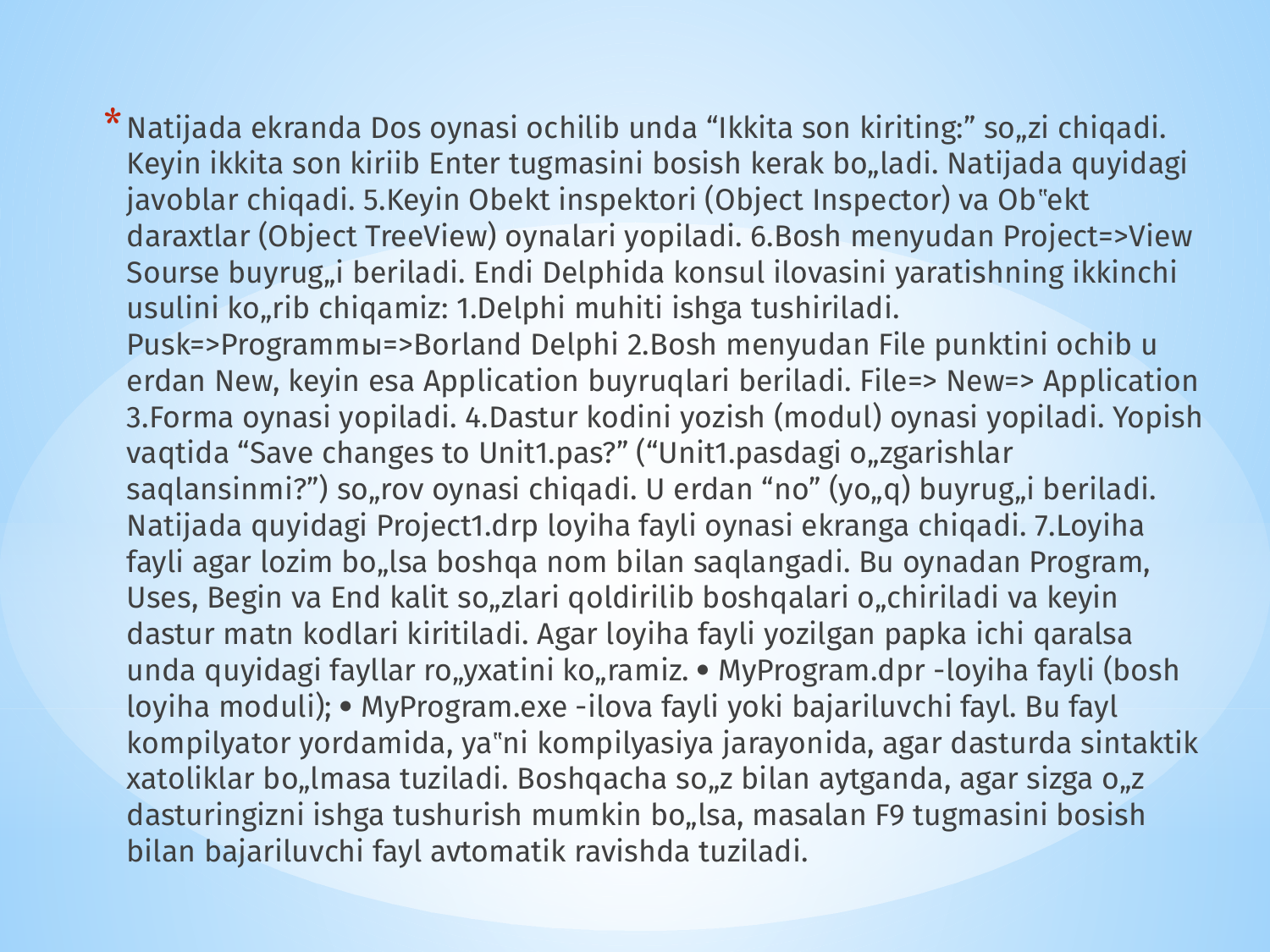

Natijada ekranda Dos oynasi ochilib unda “Ikkita son kiriting:” so„zi chiqadi. Keyin ikkita son kiriib Enter tugmasini bosish kerak bo„ladi. Natijada quyidagi javoblar chiqadi. 5.Keyin Obekt inspektori (Object Inspector) va Ob‟ekt daraxtlar (Object TreeView) oynalari yopiladi. 6.Bosh menyudan Project=>View Sourse buyrug„i beriladi. Endi Delphida konsul ilovasini yaratishning ikkinchi usulini ko„rib chiqamiz: 1.Delphi muhiti ishga tushiriladi. Pusk=>Programmы=>Borland Delphi 2.Bosh menyudan File punktini ochib u erdan New, keyin esa Application buyruqlari beriladi. File=> New=> Application 3.Forma oynasi yopiladi. 4.Dastur kodini yozish (modul) oynasi yopiladi. Yopish vaqtida “Save changes to Unit1.pas?” (“Unit1.pasdagi o„zgarishlar saqlansinmi?”) so„rov oynasi chiqadi. U erdan “no” (yo„q) buyrug„i beriladi. Natijada quyidagi Project1.drp loyiha fayli oynasi ekranga chiqadi. 7.Loyiha fayli agar lozim bo„lsa boshqa nom bilan saqlangadi. Bu oynadan Program, Uses, Begin va End kalit so„zlari qoldirilib boshqalari o„chiriladi va keyin dastur matn kodlari kiritiladi. Agar loyiha fayli yozilgan papka ichi qaralsa unda quyidagi fayllar ro„yxatini ko„ramiz. • MyProgram.dpr -loyiha fayli (bosh loyiha moduli); • MyProgram.exe -ilova fayli yoki bajariluvchi fayl. Bu fayl kompilyator yordamida, ya‟ni kompilyasiya jarayonida, agar dasturda sintaktik xatoliklar bo„lmasa tuziladi. Boshqacha so„z bilan aytganda, agar sizga o„z dasturingizni ishga tushurish mumkin bo„lsa, masalan F9 tugmasini bosish bilan bajariluvchi fayl avtomatik ravishda tuziladi.